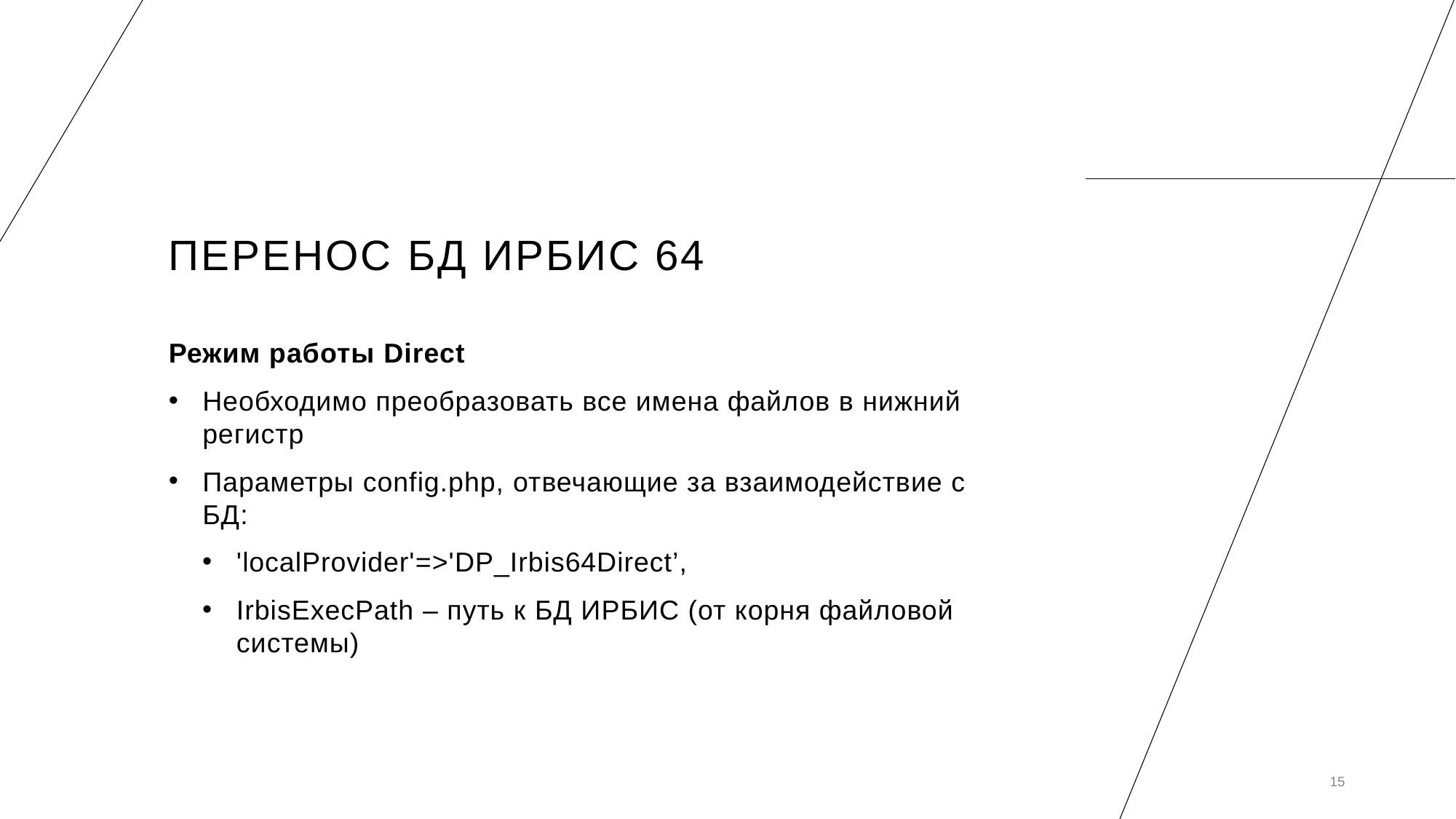

# Перенос БД ИРБИС 64
Режим работы Direct
Необходимо преобразовать все имена файлов в нижний регистр
Параметры config.php, отвечающие за взаимодействие с БД:
'localProvider'=>'DP_Irbis64Direct’,
IrbisExecPath – путь к БД ИРБИС (от корня файловой системы)
15